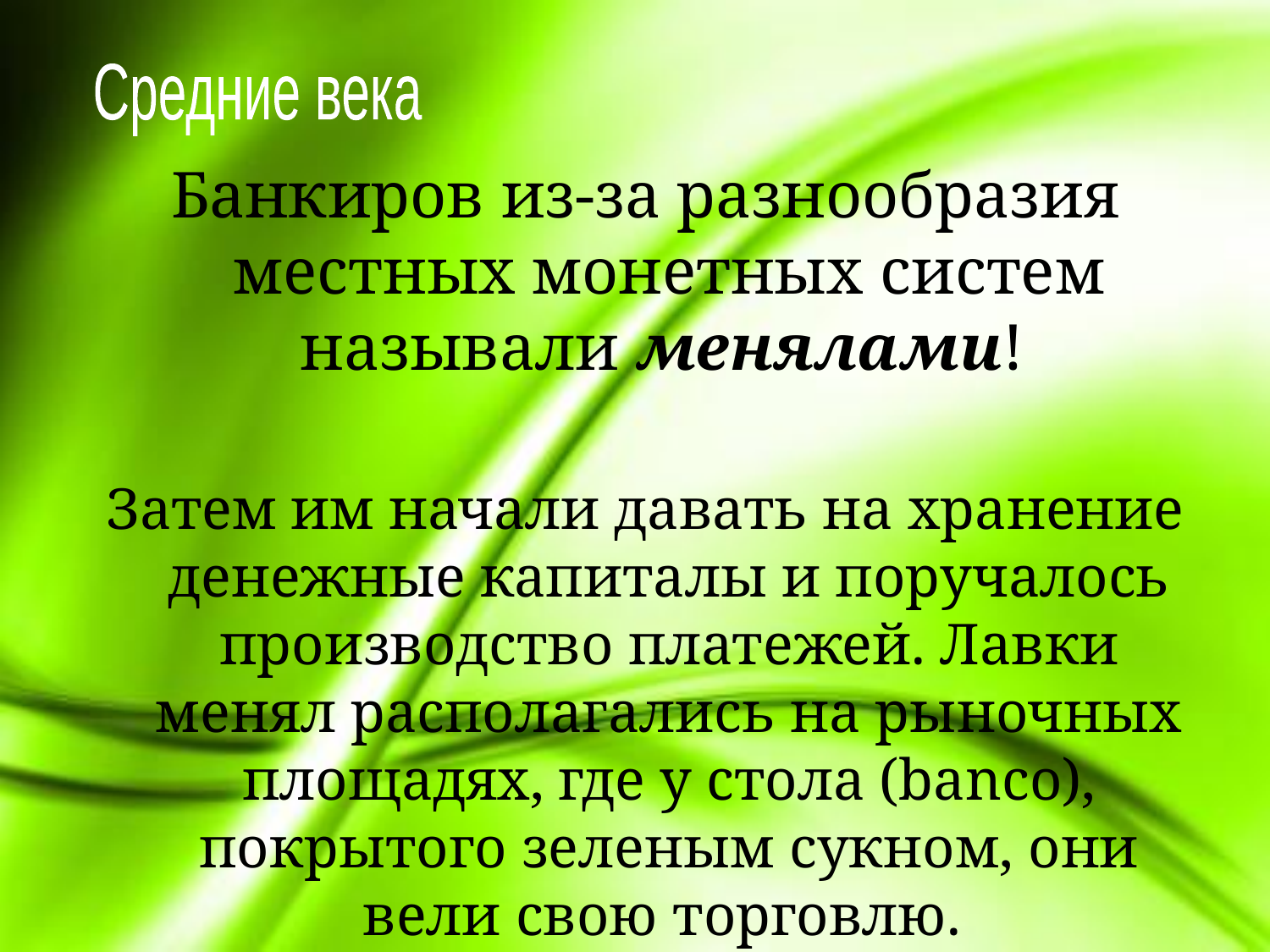

Средние века
Банкиров из-за разнообразия местных монетных систем называли менялами!

Затем им начали давать на хранение денежные капиталы и поручалось производство платежей. Лавки менял располагались на рыночных площадях, где у стола (banco), покрытого зеленым сукном, они вели свою торговлю.